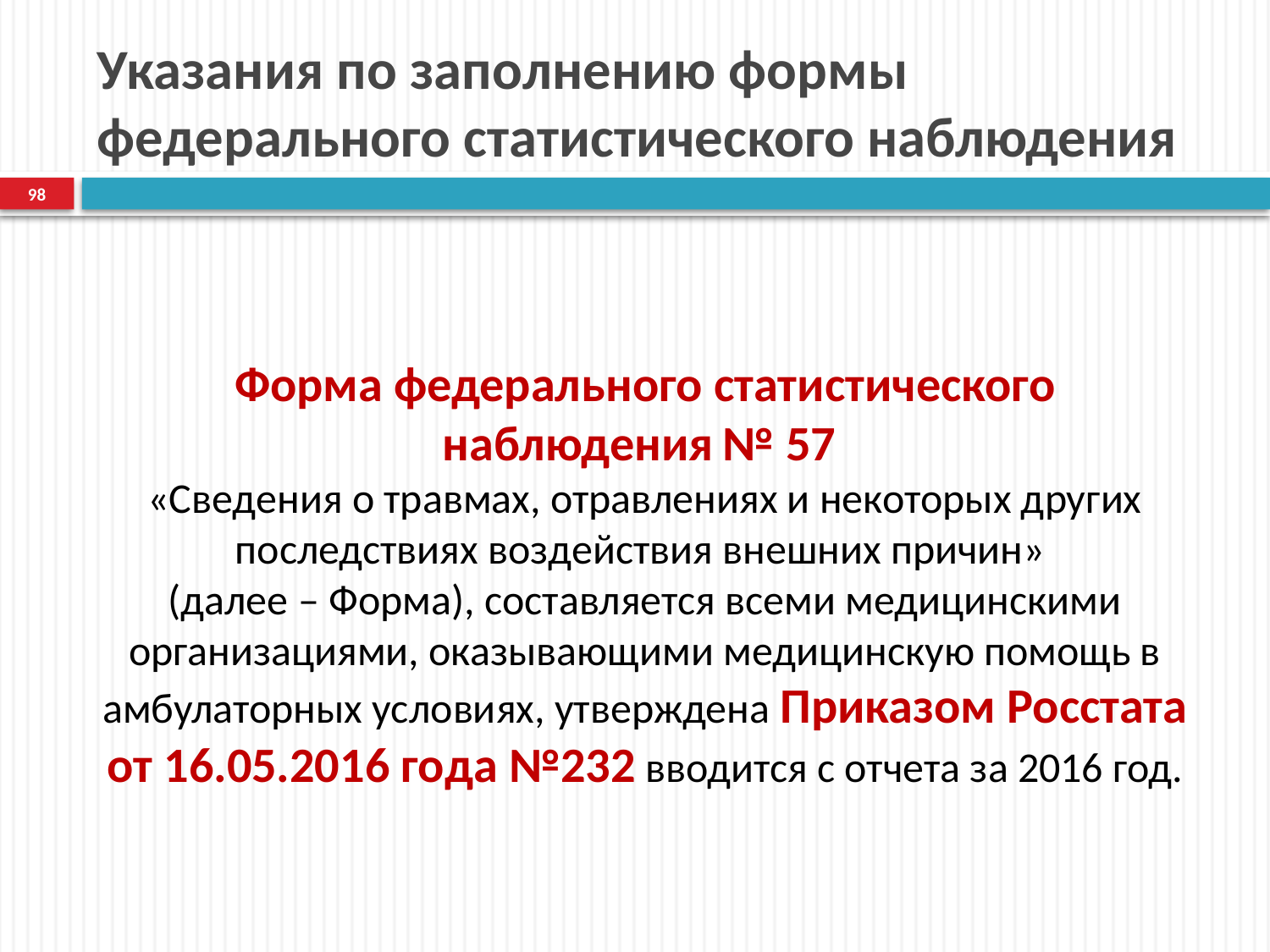

# Указания по заполнению формы федерального статистического наблюдения
98
Форма федерального статистического наблюдения № 57
«Сведения о травмах, отравлениях и некоторых других последствиях воздействия внешних причин»
(далее – Форма), составляется всеми медицинскими организациями, оказывающими медицинскую помощь в амбулаторных условиях, утверждена Приказом Росстата от 16.05.2016 года №232 вводится с отчета за 2016 год.